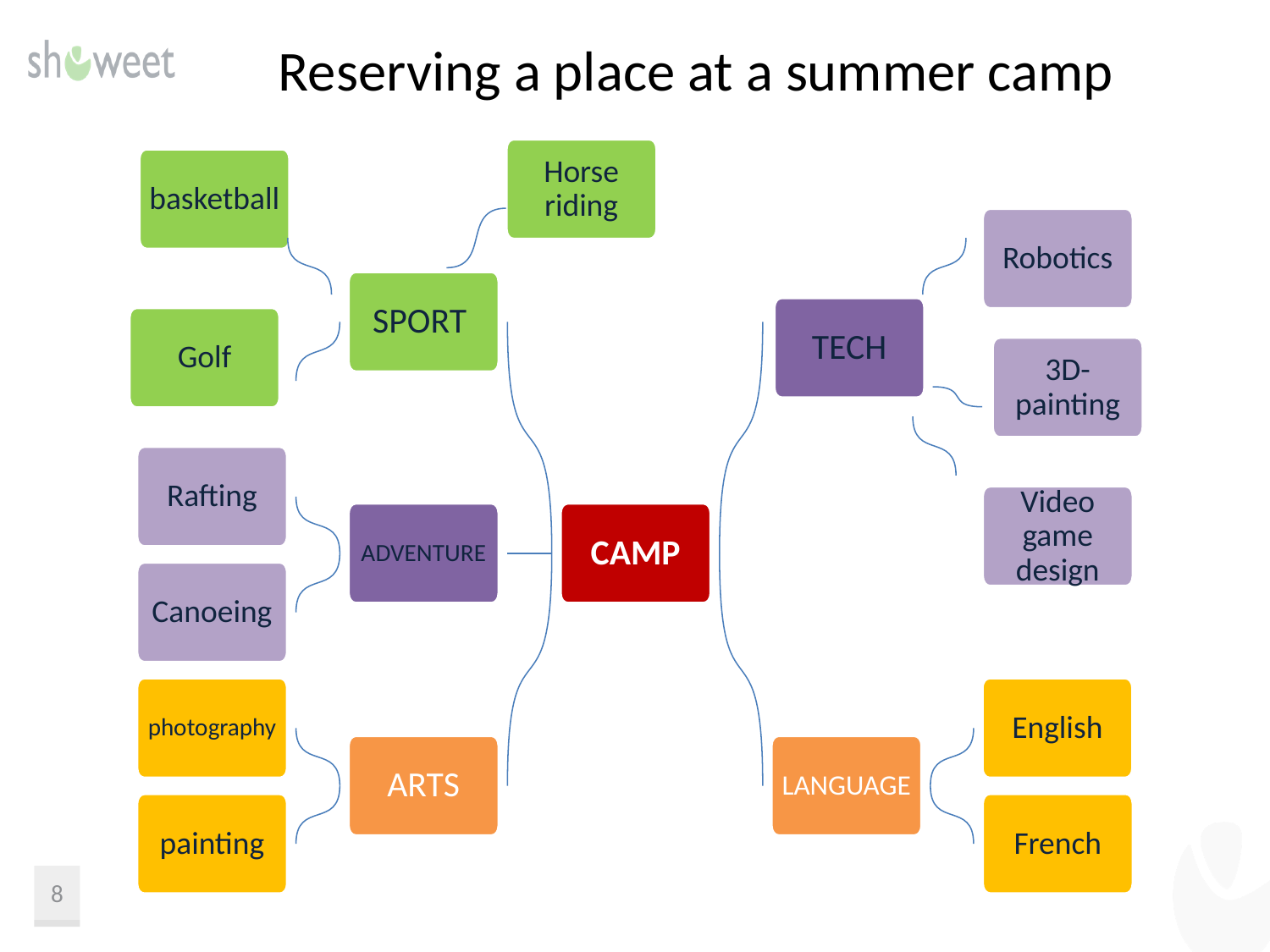

# Reserving a place at a summer camp
Horse riding
basketball
Robotics
Sport
TECH
Golf
3D-painting
Rafting
Video game design
Adventure
CAMP
Canoeing
photography
English
Arts
language
French
painting
8